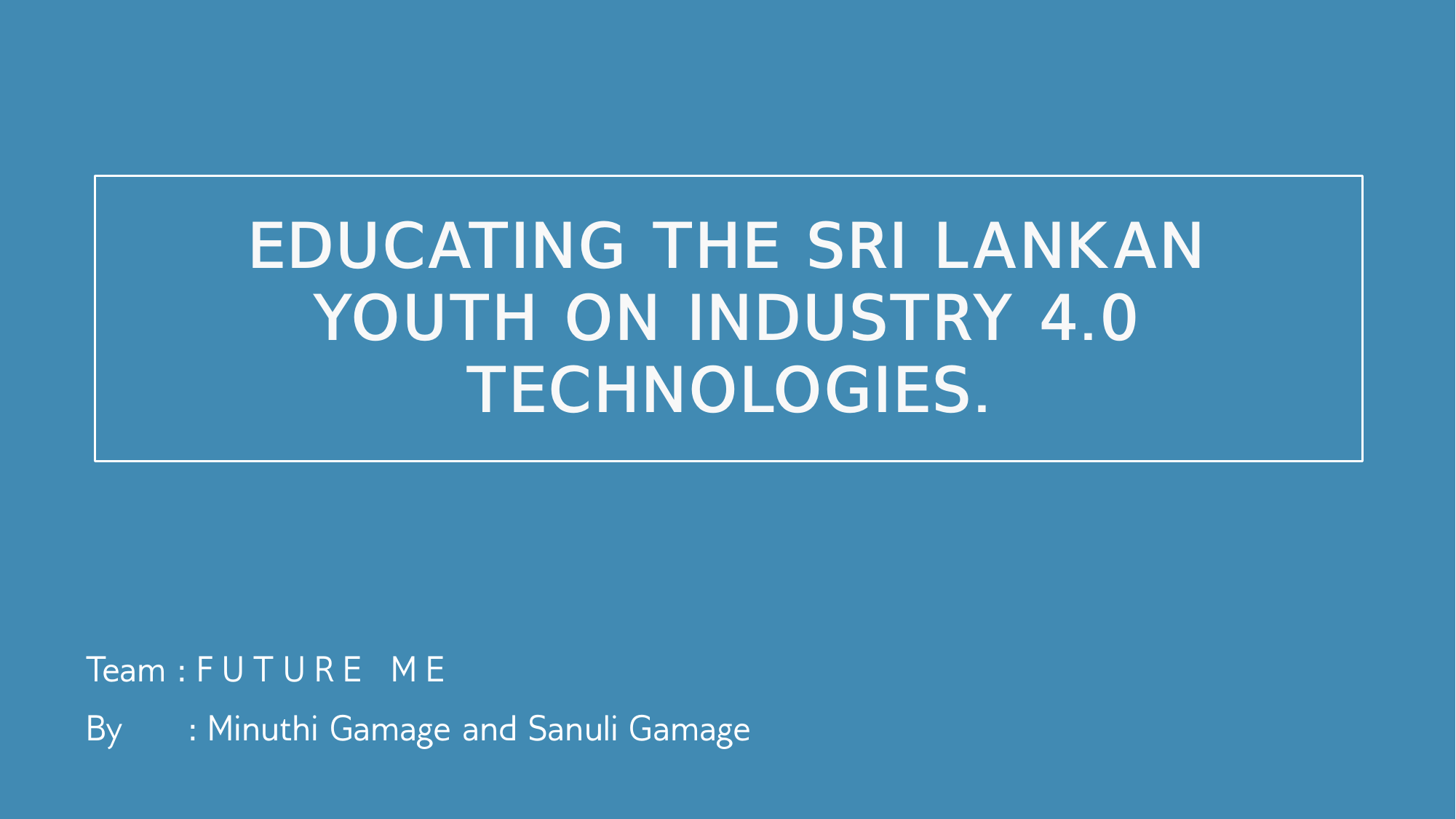

# EDUCATING THE SRI LANKAN YOUTH ON INDUSTRY 4.0 TECHNOLOGIES.
Team : FUTURE ME
By      : Minuthi Gamage and Sanuli Gamage